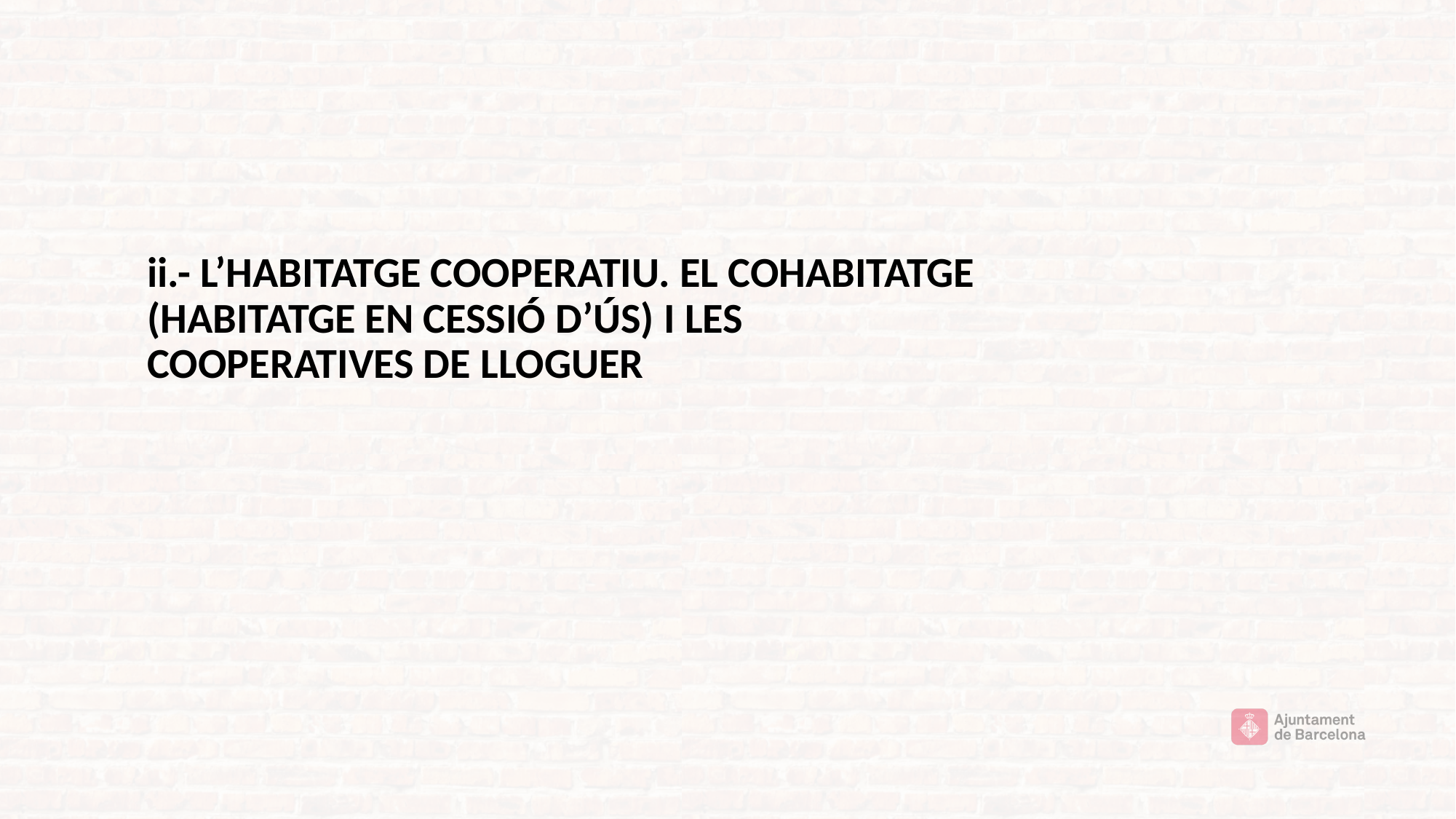

ii.- L’HABITATGE COOPERATIU. EL COHABITATGE (HABITATGE EN CESSIÓ D’ÚS) I LES COOPERATIVES DE LLOGUER